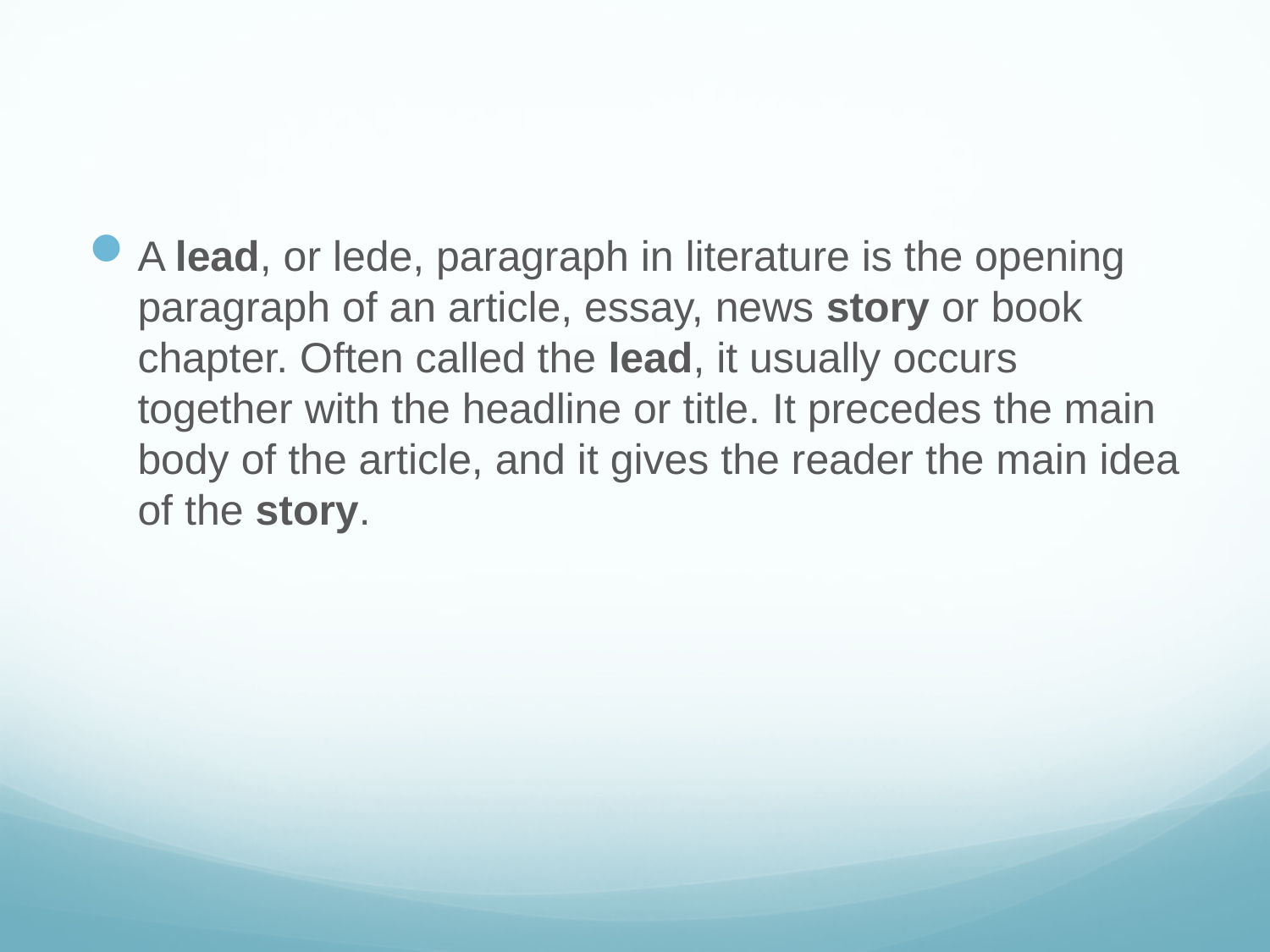

A lead, or lede, paragraph in literature is the opening paragraph of an article, essay, news story or book chapter. Often called the lead, it usually occurs together with the headline or title. It precedes the main body of the article, and it gives the reader the main idea of the story.